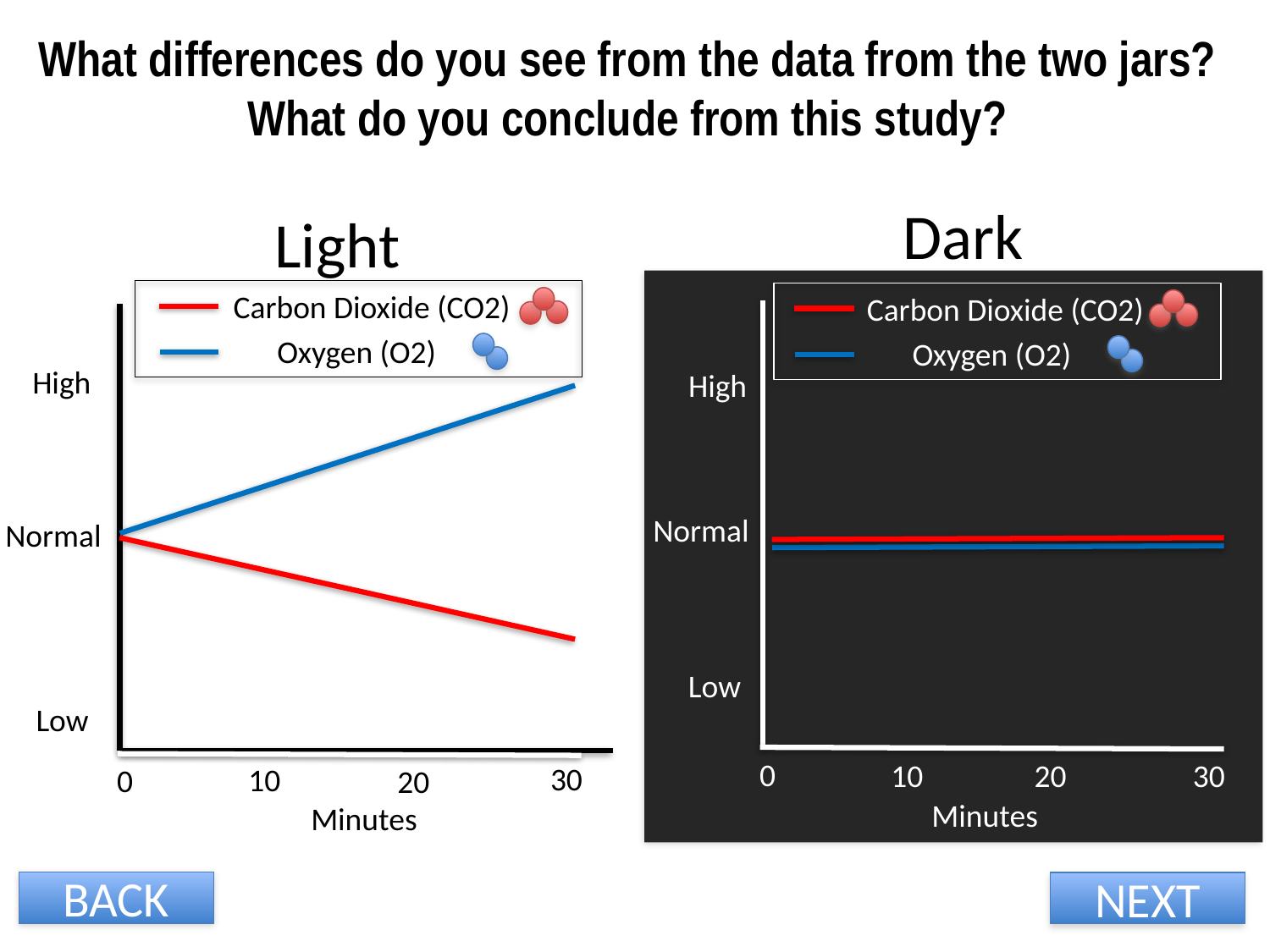

What differences do you see from the data from the two jars?
What do you conclude from this study?
Dark
Light

Carbon Dioxide (CO2)

Carbon Dioxide (CO2)

Oxygen (O2)
Oxygen (O2)

High
High
Normal
Normal
Low
Low
0
20
30
10
30
10
0
20
Minutes
Minutes
BACK
NEXT